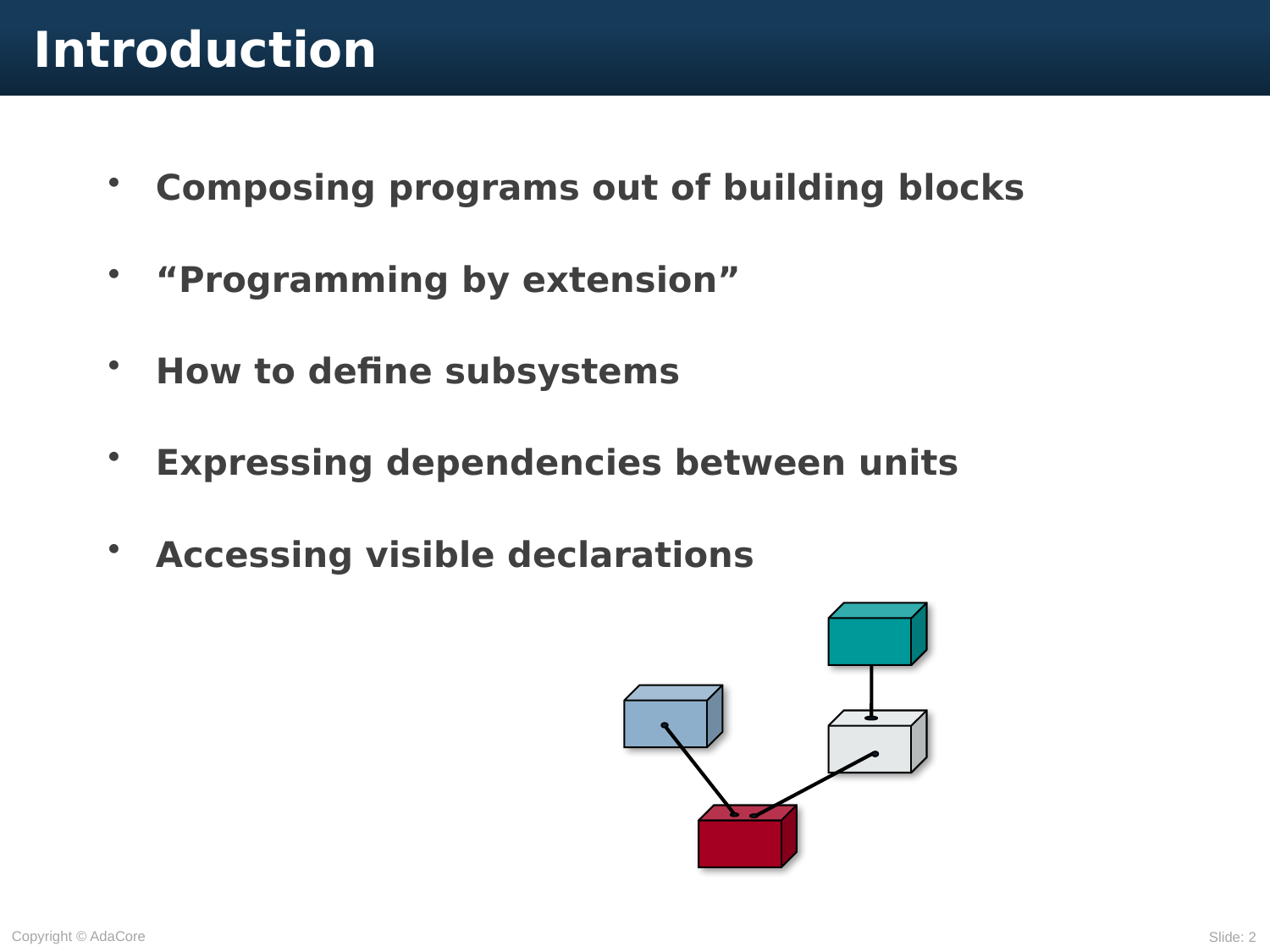

# Introduction
Composing programs out of building blocks
“Programming by extension”
How to define subsystems
Expressing dependencies between units
Accessing visible declarations